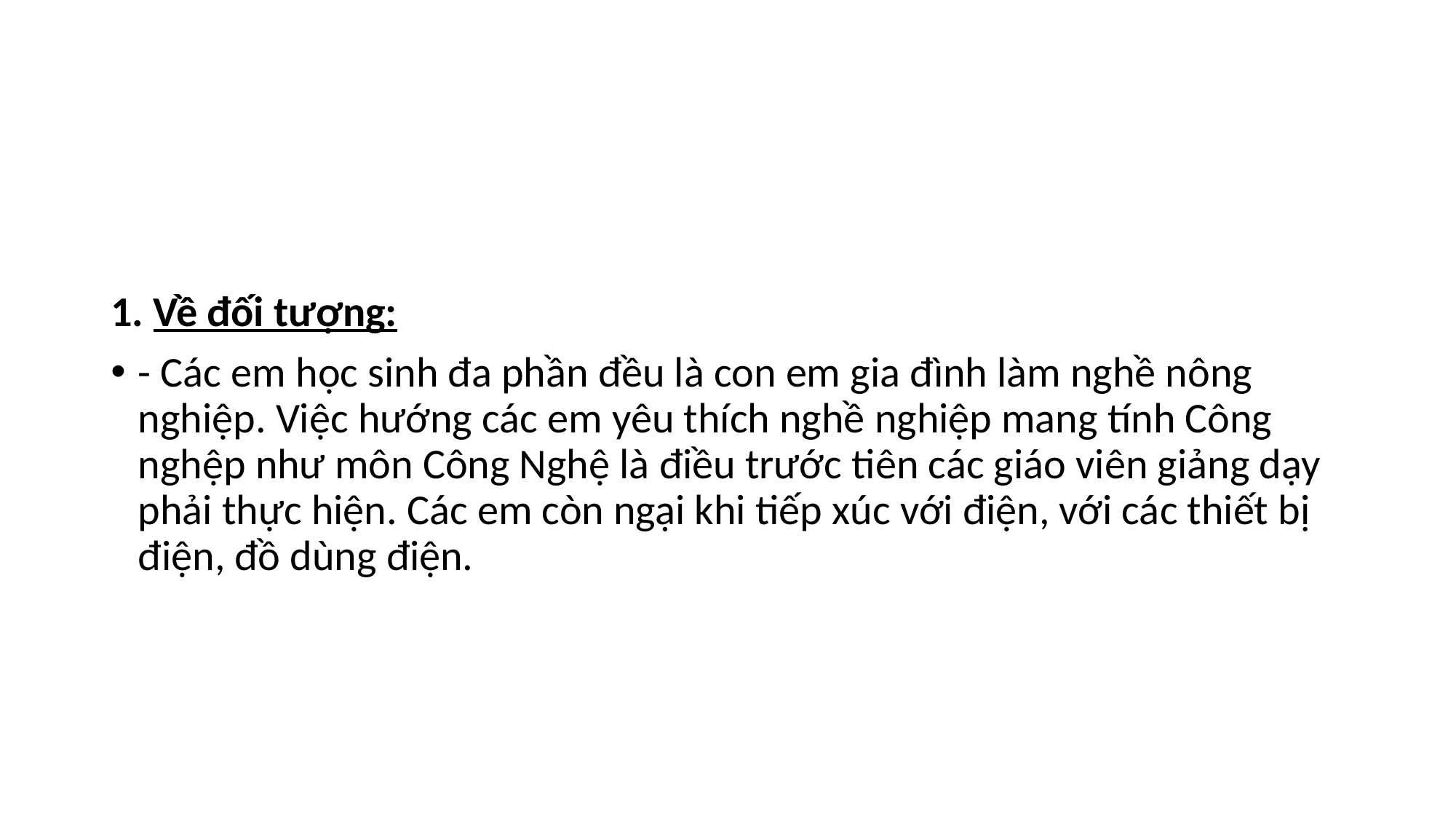

1. Về đối tượng:
- Các em học sinh đa phần đều là con em gia đình làm nghề nông nghiệp. Việc hướng các em yêu thích nghề nghiệp mang tính Công nghệp như môn Công Nghệ là điều trước tiên các giáo viên giảng dạy phải thực hiện. Các em còn ngại khi tiếp xúc với điện, với các thiết bị điện, đồ dùng điện.